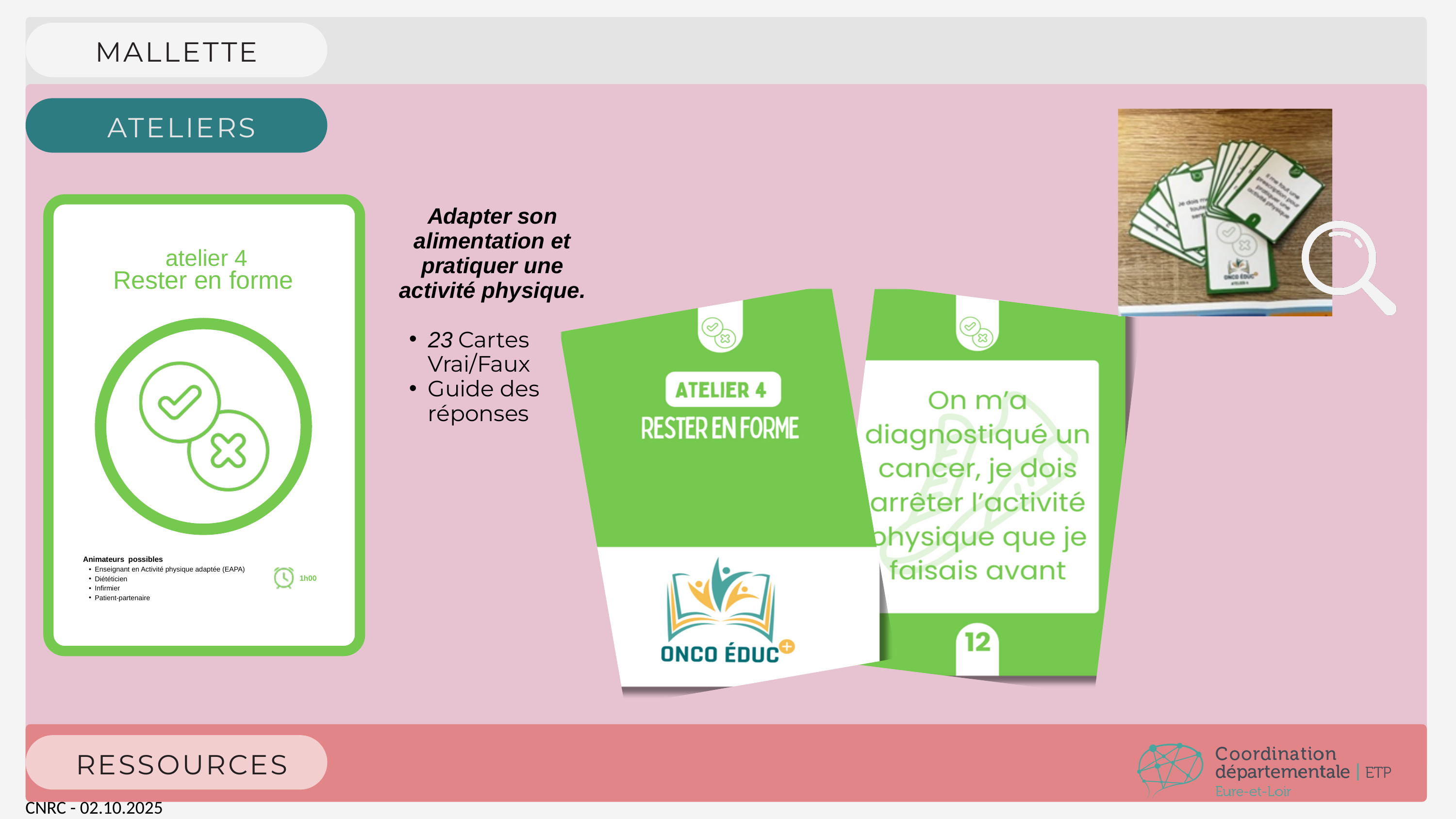

MALLETTE

ATELIERS

atelier 4
Rester en forme

Animateurs  possibles
Enseignant en Activité physique adaptée (EAPA)
Diététicien
Infirmier
Patient-partenaire

1h00
Adapter son alimentation et pratiquer une activité physique.

23 Cartes Vrai/Faux
Guide des réponses

RESSOURCES

CNRC - 02.10.2025